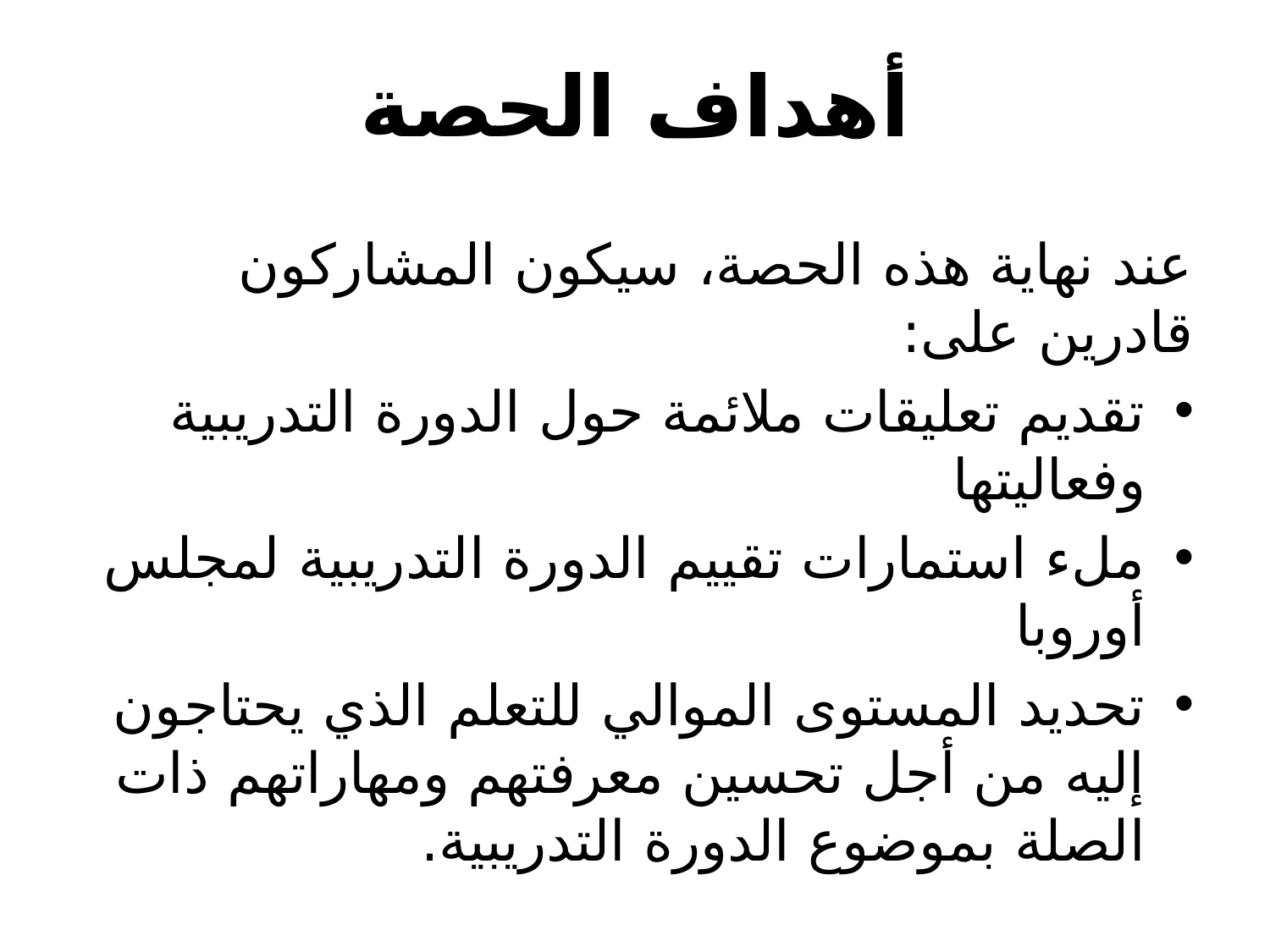

# أهداف الحصة
عند نهاية هذه الحصة، سيكون المشاركون قادرين على:
تقديم تعليقات ملائمة حول الدورة التدريبية وفعاليتها
ملء استمارات تقييم الدورة التدريبية لمجلس أوروبا
تحديد المستوى الموالي للتعلم الذي يحتاجون إليه من أجل تحسين معرفتهم ومهاراتهم ذات الصلة بموضوع الدورة التدريبية.